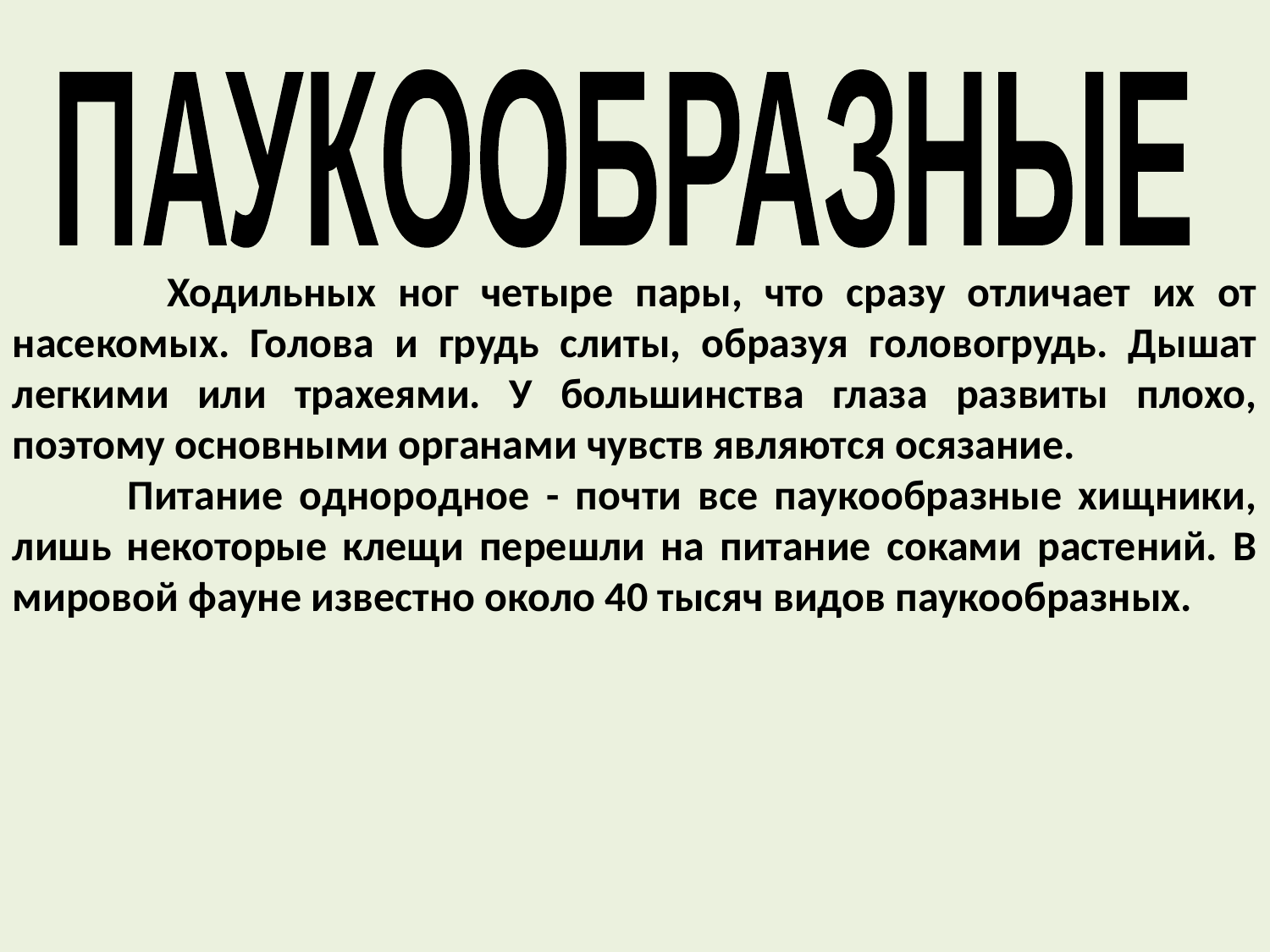

ПАУКООБРАЗНЫЕ
       Ходильных ног четыре пары, что сразу отличает их от насекомых. Голова и грудь слиты, образуя головогрудь. Дышат легкими или трахеями. У большинства глаза развиты плохо, поэтому основными органами чувств являются осязание.
       Питание однородное - почти все паукообразные хищники, лишь некоторые клещи перешли на питание соками растений. В мировой фауне известно около 40 тысяч видов паукообразных.